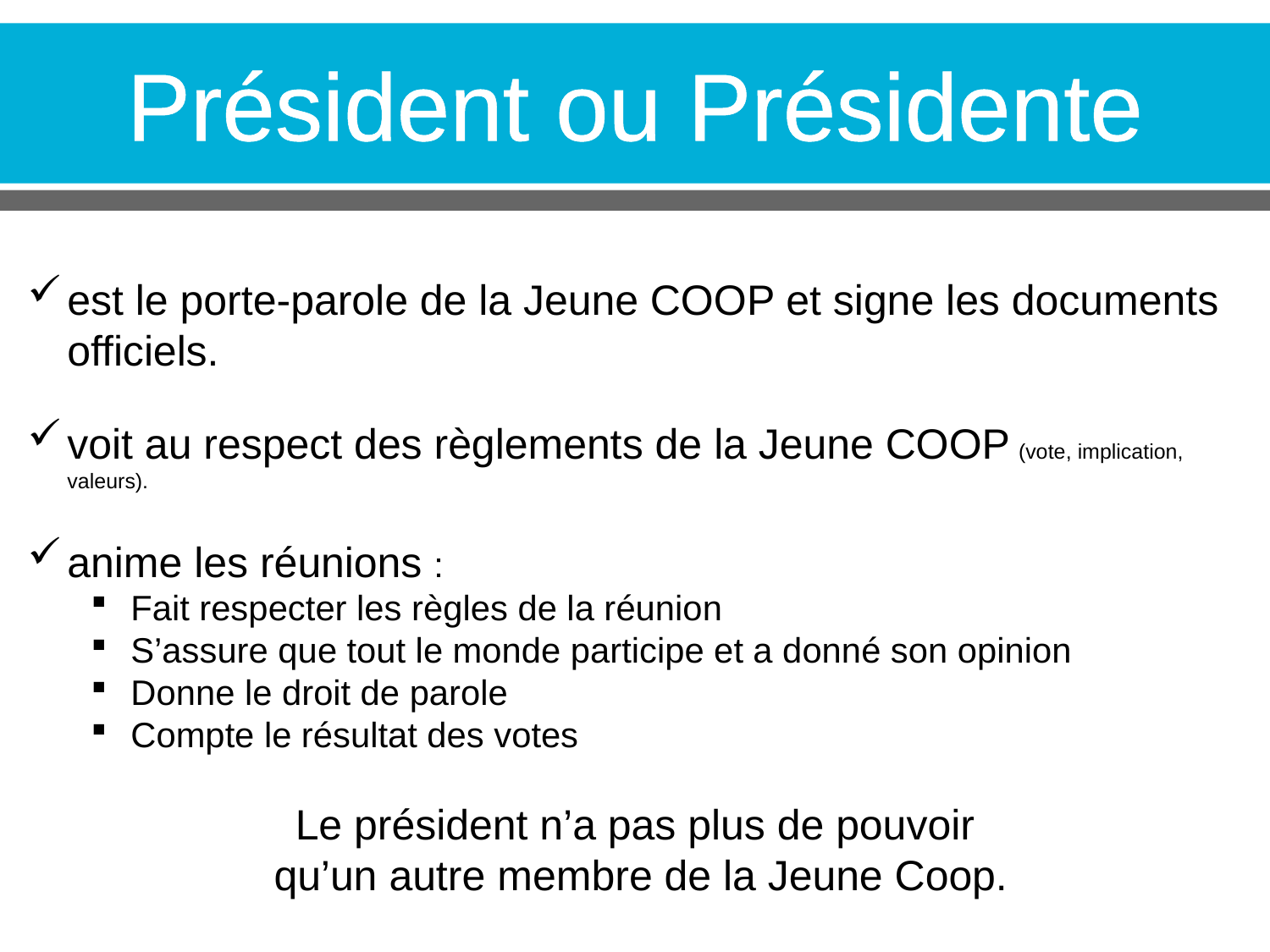

# Président ou Présidente
est le porte-parole de la Jeune COOP et signe les documents officiels.

voit au respect des règlements de la Jeune COOP (vote, implication, valeurs).

anime les réunions :
Fait respecter les règles de la réunion
S’assure que tout le monde participe et a donné son opinion
Donne le droit de parole
Compte le résultat des votes

Le président n’a pas plus de pouvoir
 qu’un autre membre de la Jeune Coop.